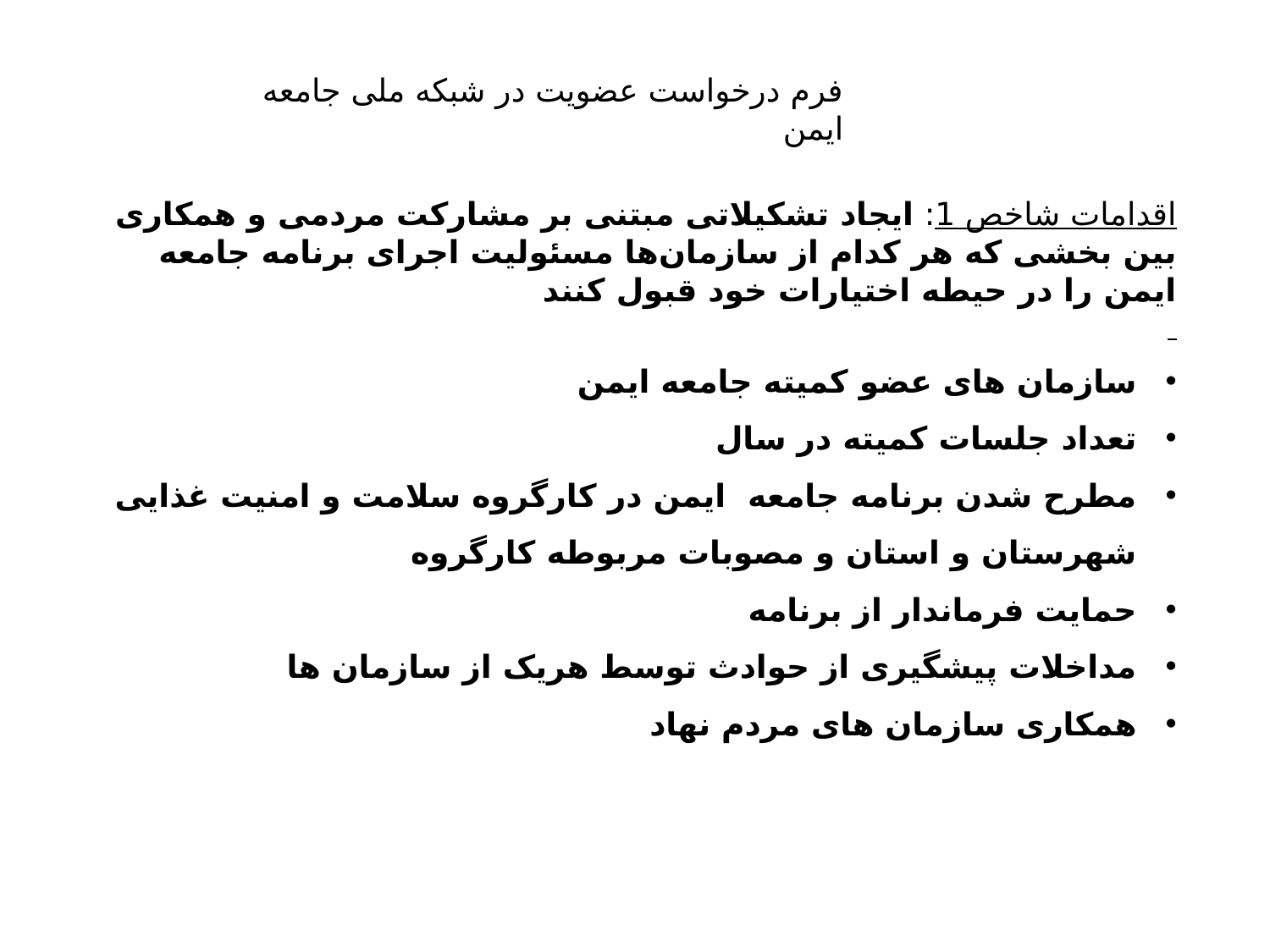

فرم درخواست عضویت در شبکه ملی جامعه ایمن
اقدامات شاخص 1: ایجاد تشکیلاتی مبتنی بر مشارکت مردمی و همکاری بین بخشی که هر کدام از سازمان‌ها مسئولیت اجرای برنامه جامعه ایمن را در حیطه اختیارات خود قبول کنند

سازمان های عضو کمیته جامعه ایمن
تعداد جلسات کمیته در سال
مطرح شدن برنامه جامعه  ایمن در کارگروه سلامت و امنیت غذایی شهرستان و استان و مصوبات مربوطه کارگروه
حمایت فرماندار از برنامه
مداخلات پیشگیری از حوادث توسط هریک از سازمان ها
همکاری سازمان های مردم نهاد